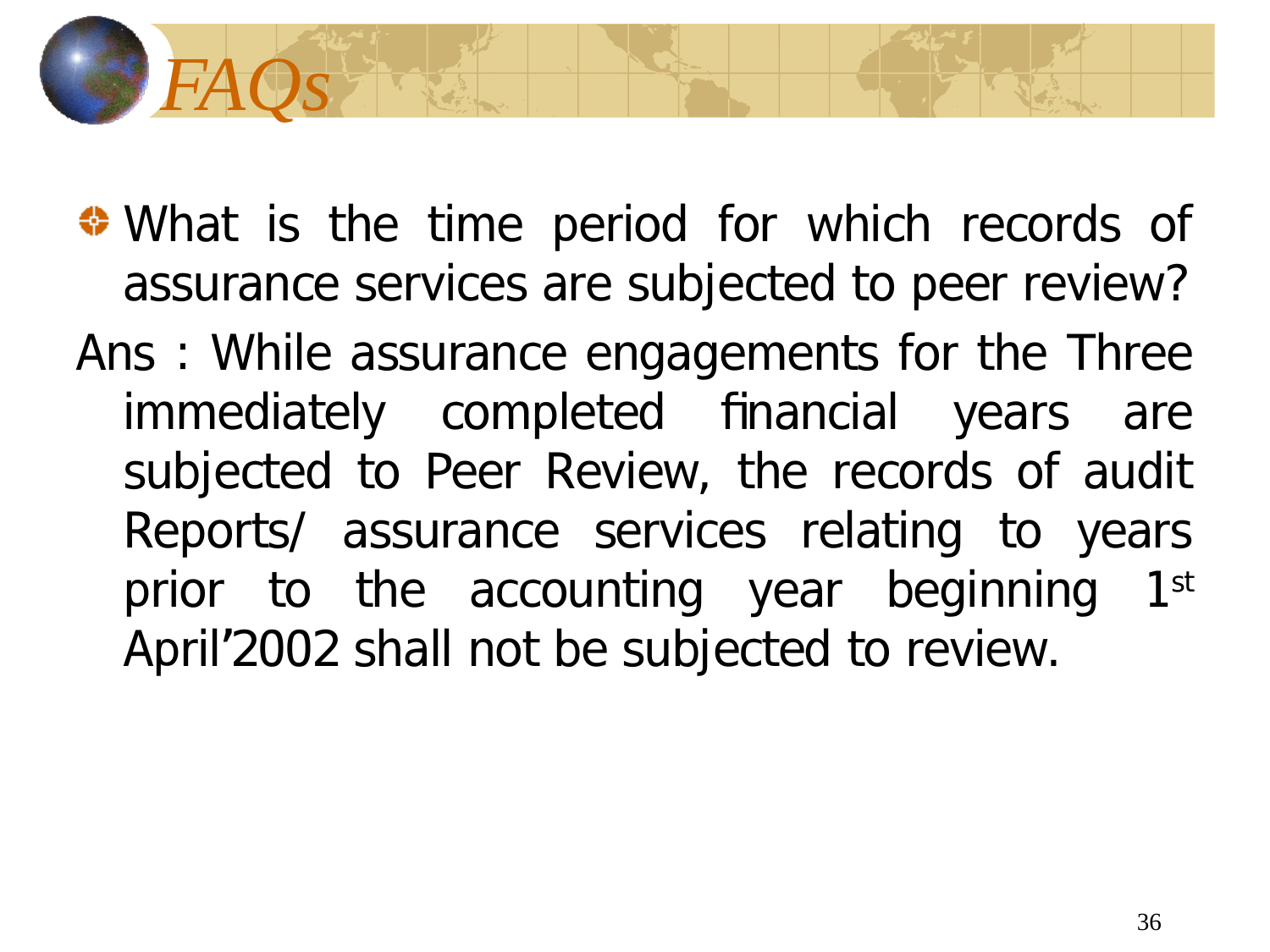

# FAQs
What is the time period for which records of assurance services are subjected to peer review?
Ans : While assurance engagements for the Three immediately completed financial years are subjected to Peer Review, the records of audit Reports/ assurance services relating to years prior to the accounting year beginning 1st April’2002 shall not be subjected to review.
36